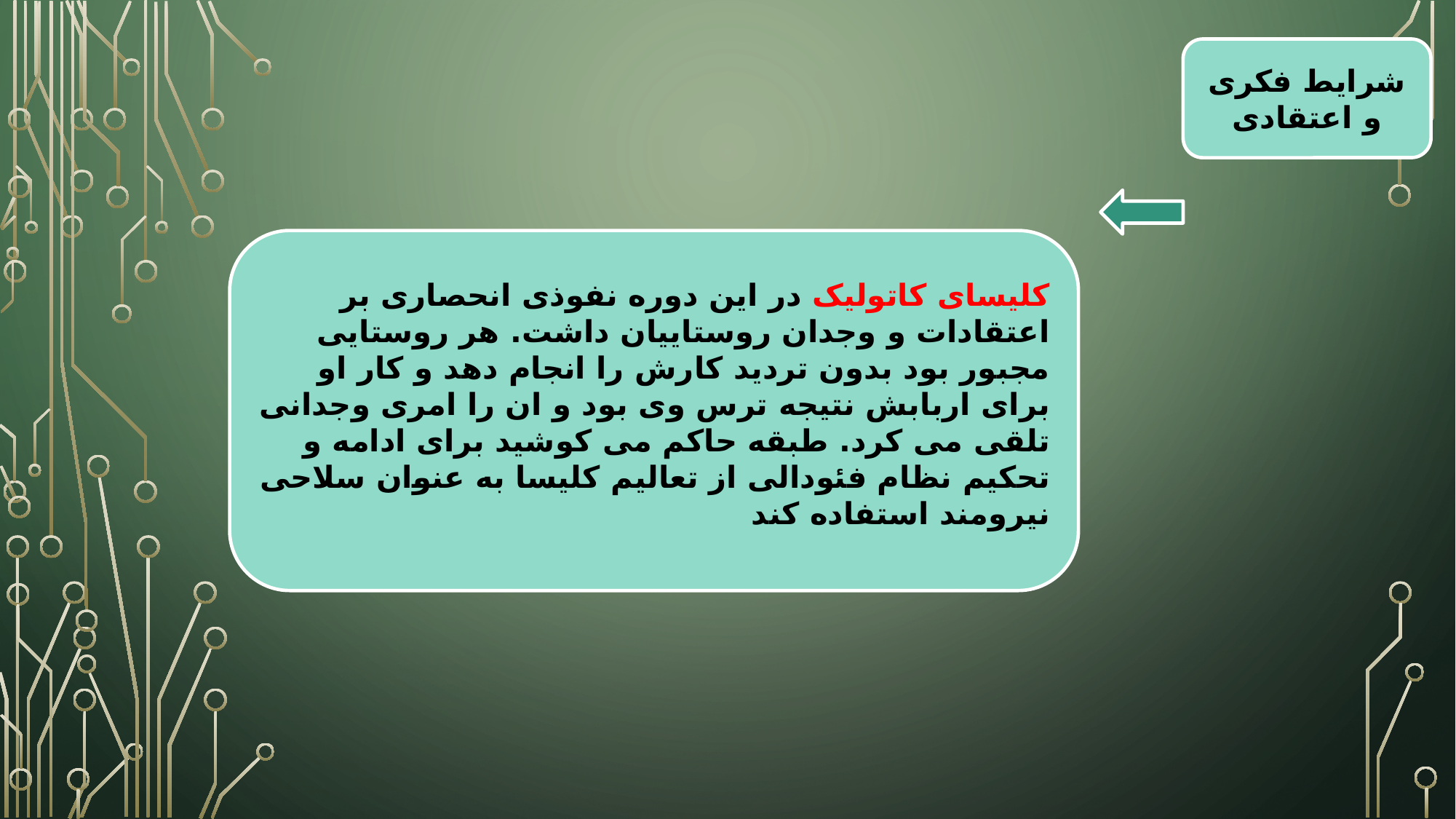

شرایط فکری و اعتقادی
#

کلیسای کاتولیک در این دوره نفوذی انحصاری بر اعتقادات و وجدان روستاییان داشت. هر روستایی مجبور بود بدون تردید کارش را انجام دهد و کار او برای اربابش نتیجه ترس وی بود و ان را امری وجدانی تلقی می کرد. طبقه حاکم می کوشید برای ادامه و تحکیم نظام فئودالی از تعالیم کلیسا به عنوان سلاحی نیرومند استفاده کند